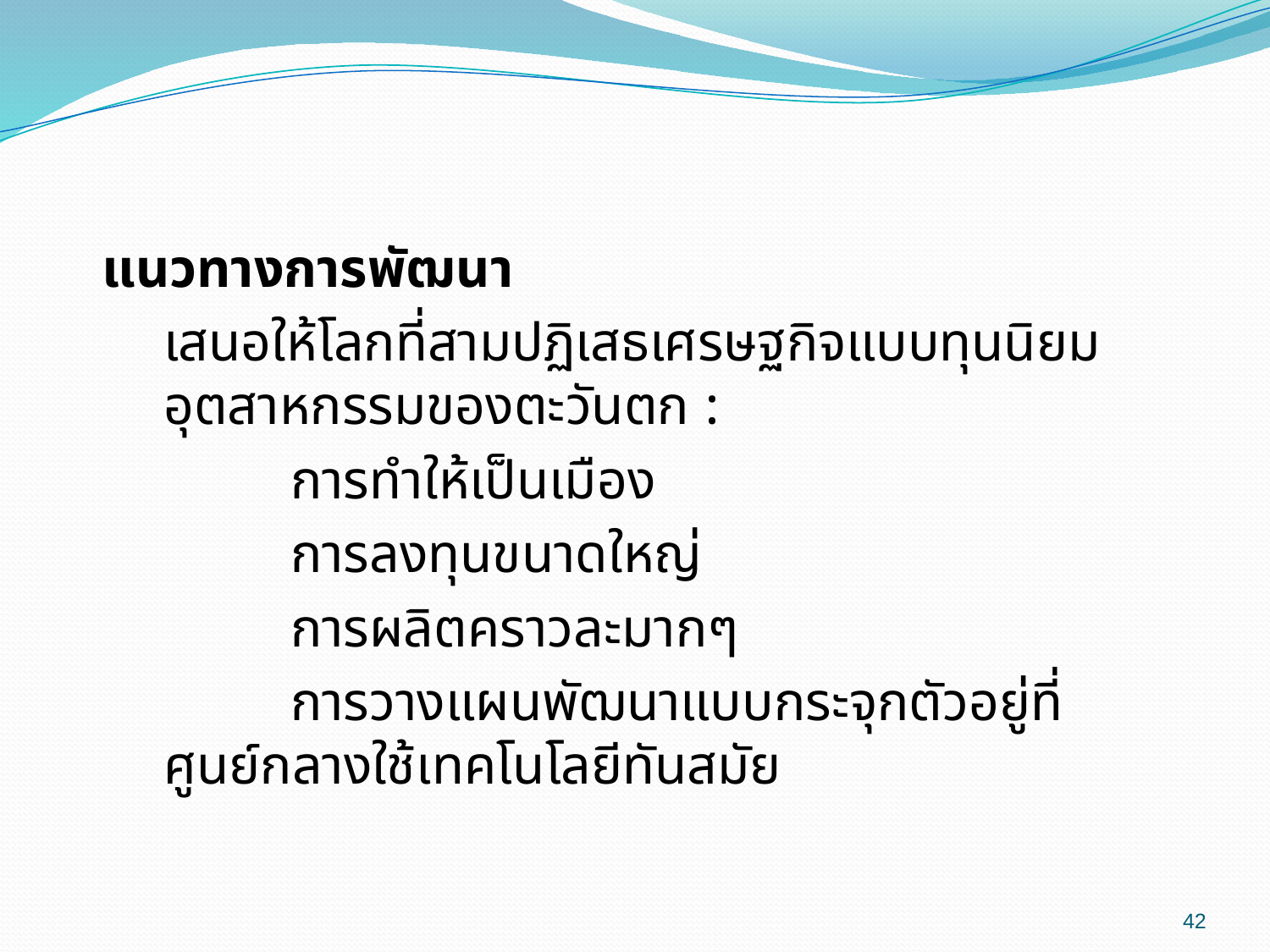

แนวทางการพัฒนา
	เสนอให้โลกที่สามปฏิเสธเศรษฐกิจแบบทุนนิยมอุตสาหกรรมของตะวันตก :
		การทำให้เป็นเมือง
		การลงทุนขนาดใหญ่
		การผลิตคราวละมากๆ
		การวางแผนพัฒนาแบบกระจุกตัวอยู่ที่ศูนย์กลางใช้เทคโนโลยีทันสมัย
42